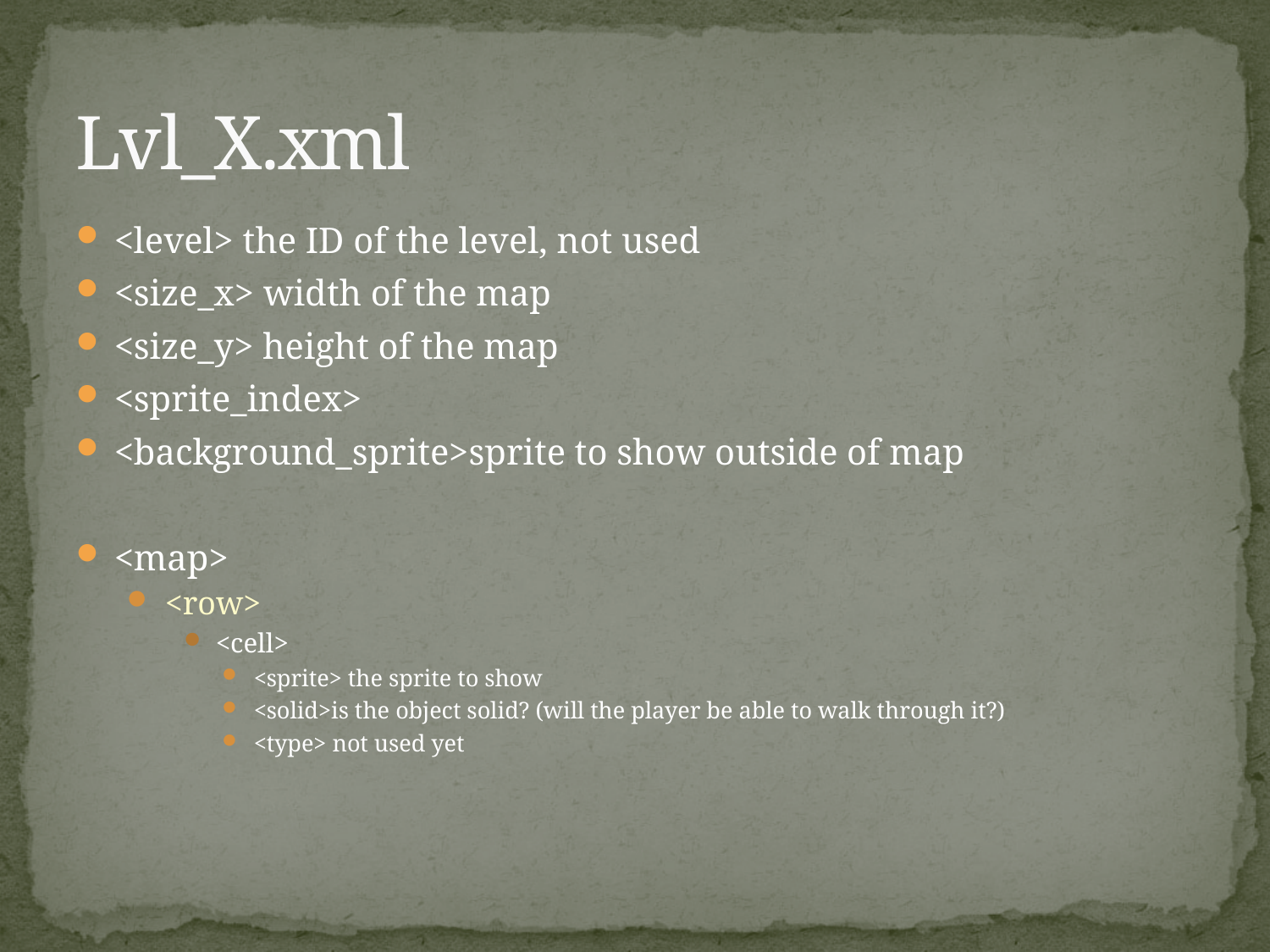

# Lvl_X.xml
<level> the ID of the level, not used
<size_x> width of the map
<size_y> height of the map
<sprite_index>
<background_sprite>sprite to show outside of map

<map>
<row>
<cell>
<sprite> the sprite to show
<solid>is the object solid? (will the player be able to walk through it?)
<type> not used yet